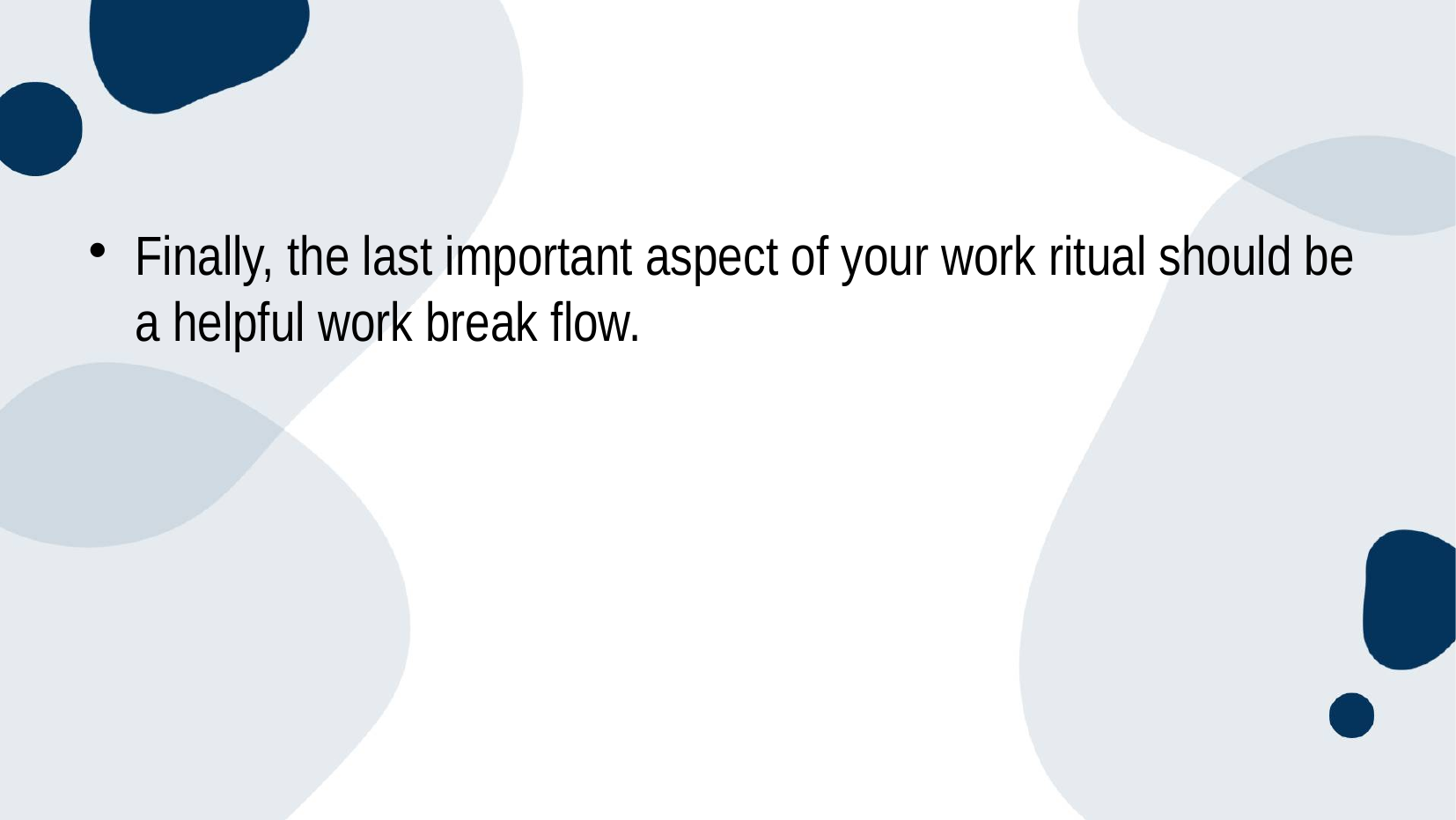

Finally, the last important aspect of your work ritual should be a helpful work break flow.